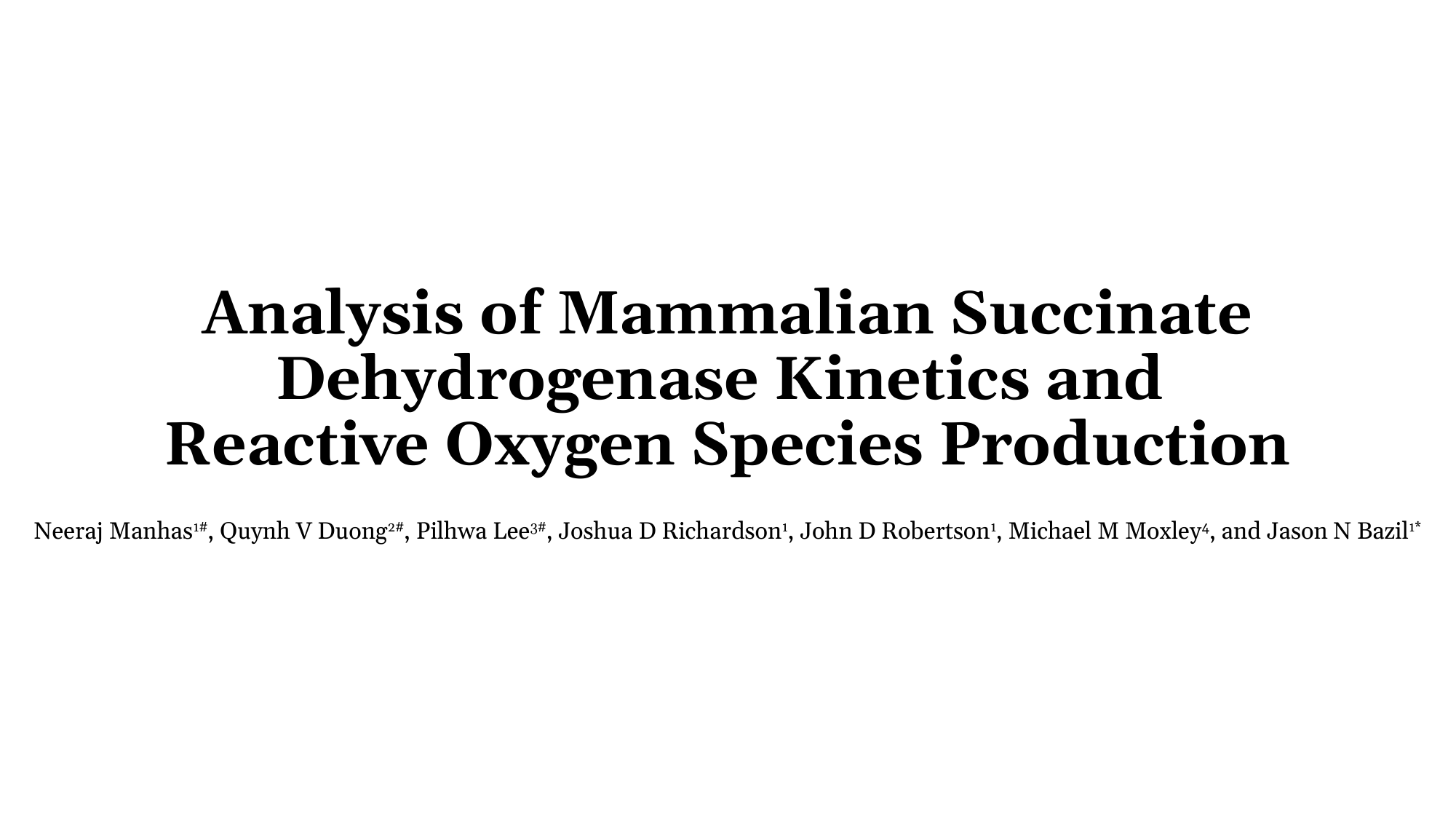

# Analysis of Mammalian Succinate Dehydrogenase Kinetics and Reactive Oxygen Species Production
Neeraj Manhas1#, Quynh V Duong2#, Pilhwa Lee3#, Joshua D Richardson1, John D Robertson1, Michael M Moxley4, and Jason N Bazil1*